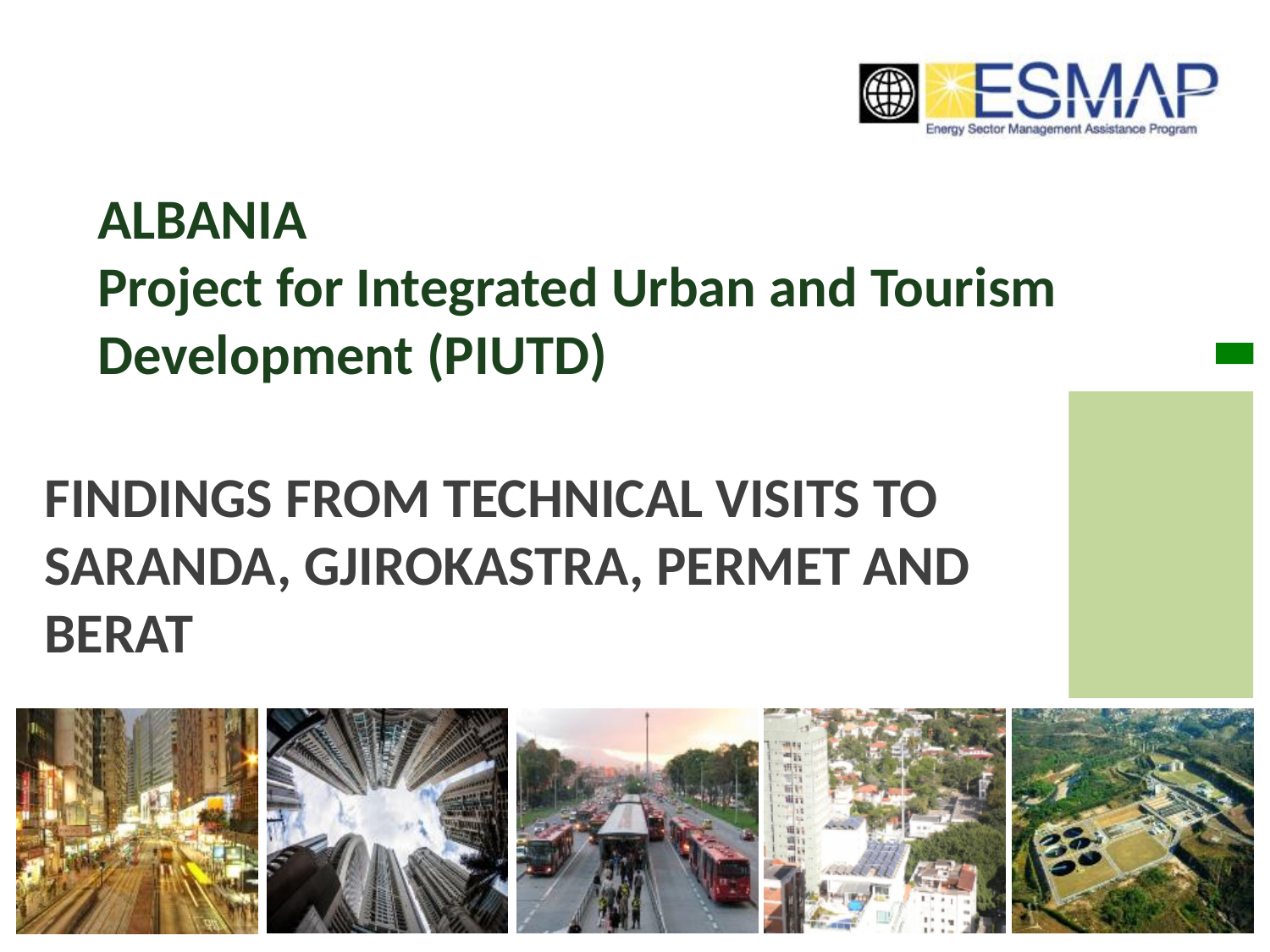

ALBANIA
Project for Integrated Urban and Tourism Development (PIUTD)

# Findings from technical visits to Saranda, Gjirokastra, Permet and Berat